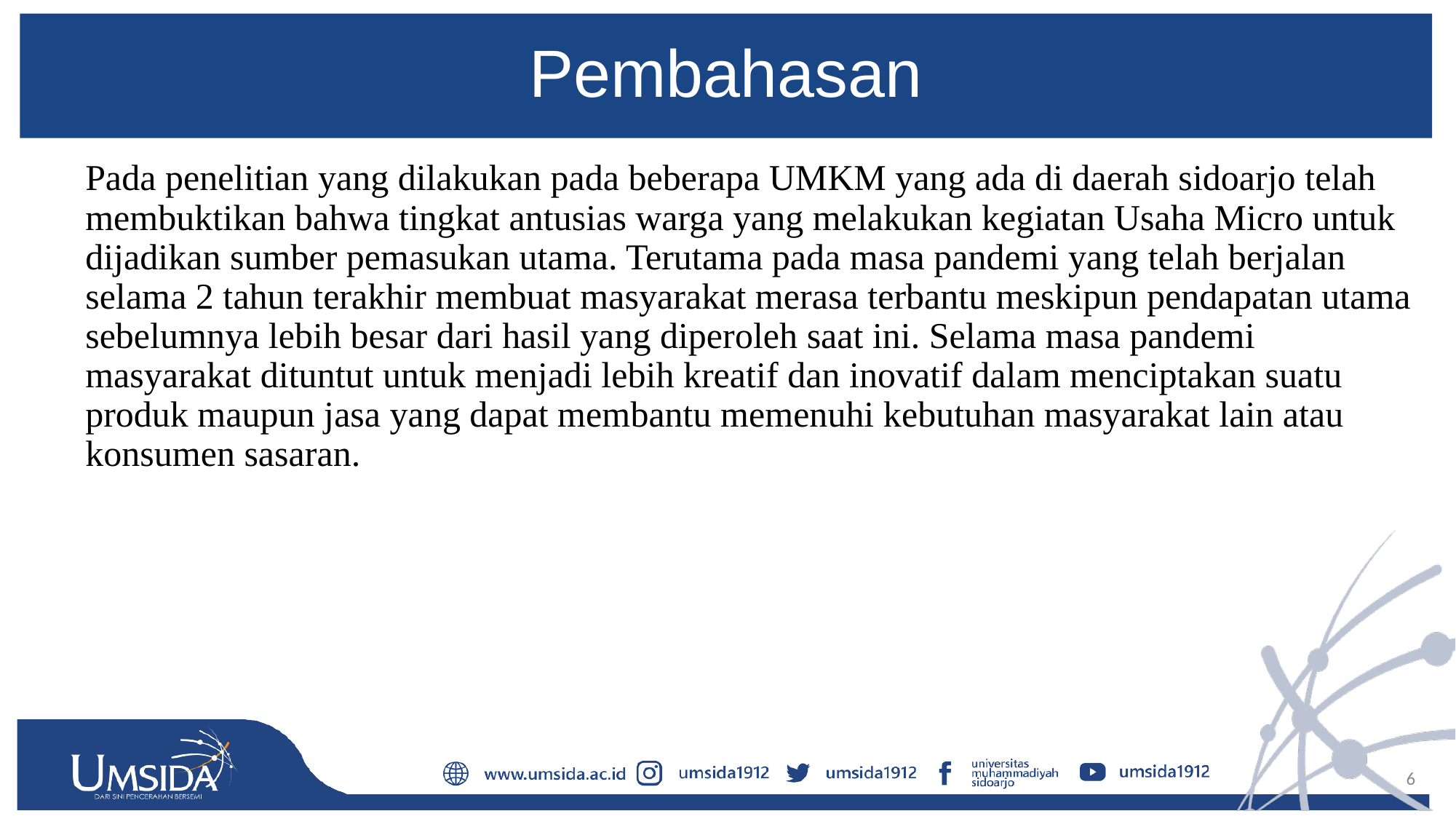

# Pembahasan
	Pada penelitian yang dilakukan pada beberapa UMKM yang ada di daerah sidoarjo telah membuktikan bahwa tingkat antusias warga yang melakukan kegiatan Usaha Micro untuk dijadikan sumber pemasukan utama. Terutama pada masa pandemi yang telah berjalan selama 2 tahun terakhir membuat masyarakat merasa terbantu meskipun pendapatan utama sebelumnya lebih besar dari hasil yang diperoleh saat ini. Selama masa pandemi masyarakat dituntut untuk menjadi lebih kreatif dan inovatif dalam menciptakan suatu produk maupun jasa yang dapat membantu memenuhi kebutuhan masyarakat lain atau konsumen sasaran.